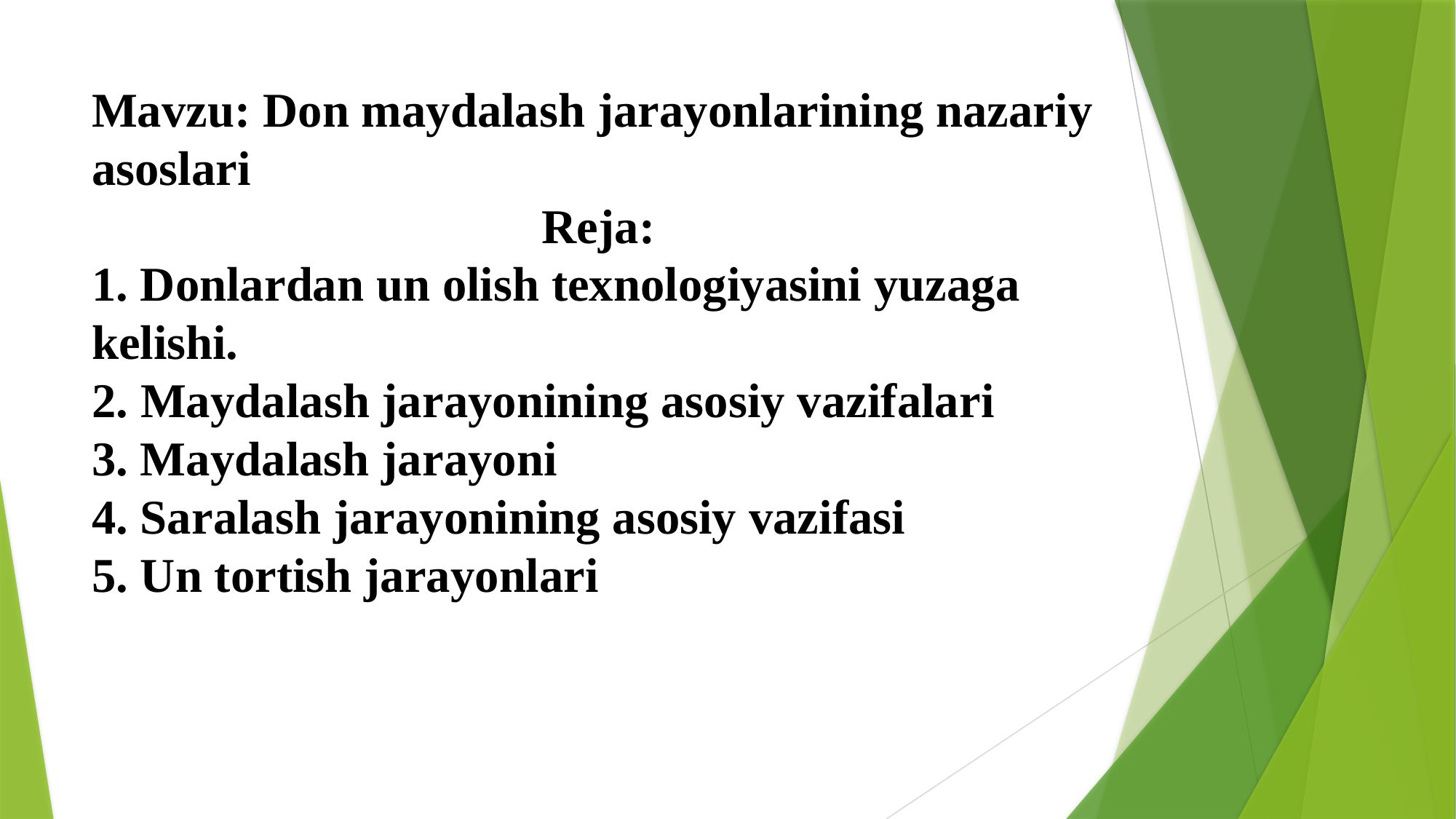

# Mavzu: Don maydalash jarayonlarining nazariy asoslari Reja: 1. Donlardan un olish texnologiyasini yuzaga kelishi. 2. Mаydаlаsh jаrаyonining аsоsiy vаzifаlаri 3. Maydalash jarayoni 4. Saralash jarayonining asosiy vazifasi 5. Un tortish jarayonlari